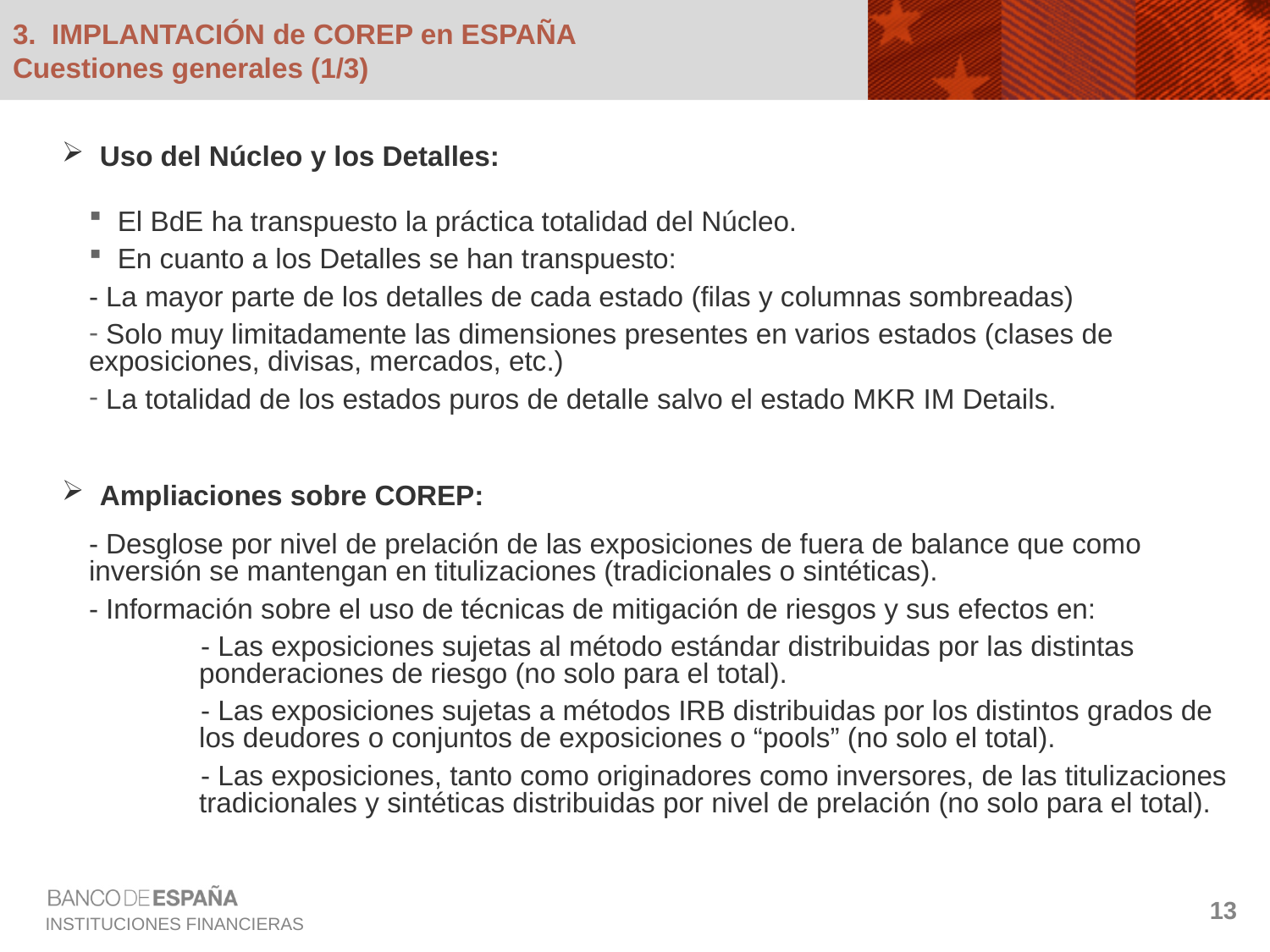

3.  IMPLANTACIÓN de COREP en ESPAÑA
Cuestiones generales (1/3)
  Uso del Núcleo y los Detalles:

  El BdE ha transpuesto la práctica totalidad del Núcleo.
  En cuanto a los Detalles se han transpuesto:
- La mayor parte de los detalles de cada estado (filas y columnas sombreadas)
 Solo muy limitadamente las dimensiones presentes en varios estados (clases de exposiciones, divisas, mercados, etc.)
 La totalidad de los estados puros de detalle salvo el estado MKR IM Details.

  Ampliaciones sobre COREP:

- Desglose por nivel de prelación de las exposiciones de fuera de balance que como inversión se mantengan en titulizaciones (tradicionales o sintéticas).
- Información sobre el uso de técnicas de mitigación de riesgos y sus efectos en:
- Las exposiciones sujetas al método estándar distribuidas por las distintas ponderaciones de riesgo (no solo para el total).
- Las exposiciones sujetas a métodos IRB distribuidas por los distintos grados de los deudores o conjuntos de exposiciones o “pools” (no solo el total).
- Las exposiciones, tanto como originadores como inversores, de las titulizaciones tradicionales y sintéticas distribuidas por nivel de prelación (no solo para el total).
13